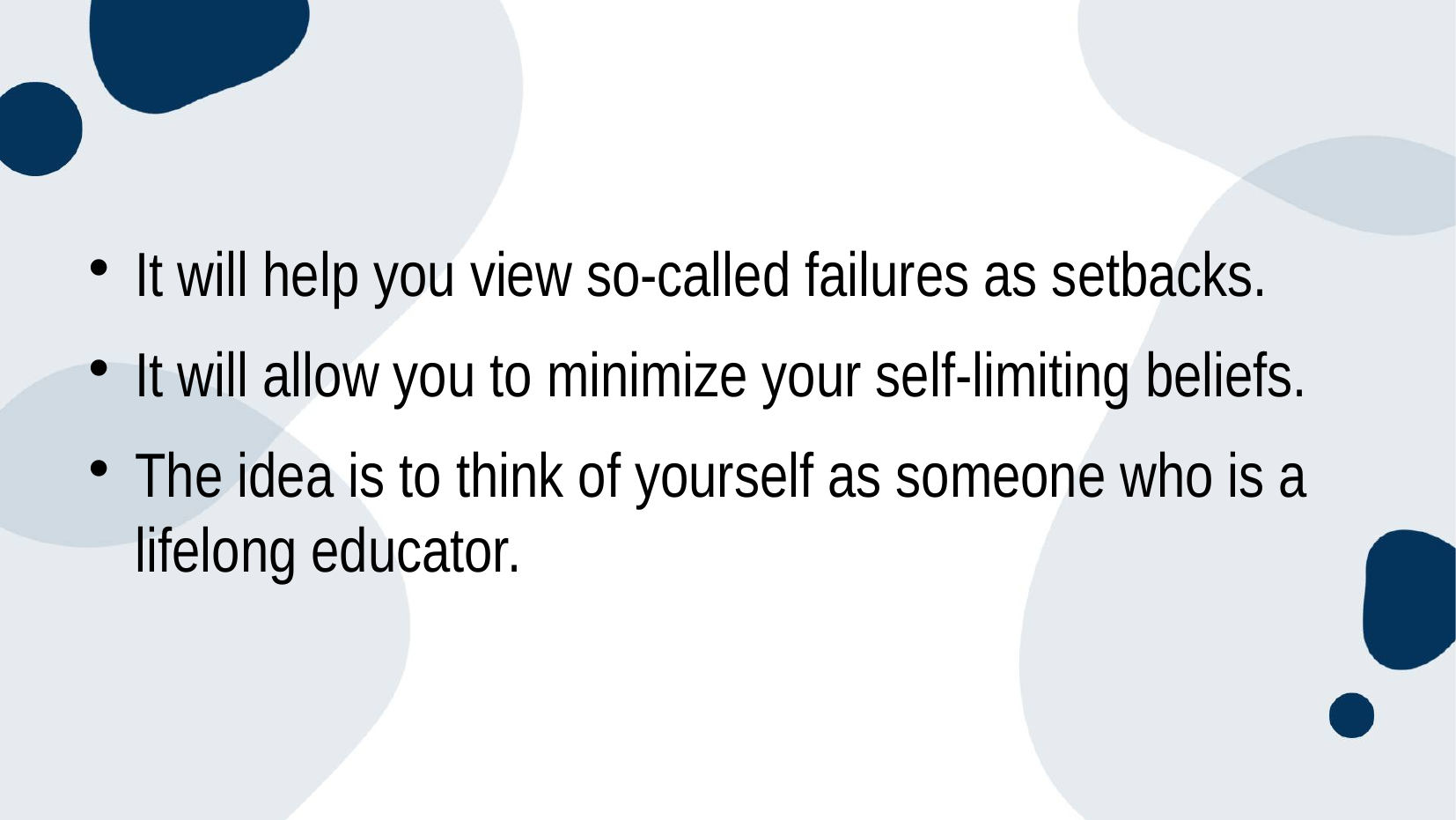

#
It will help you view so-called failures as setbacks.
It will allow you to minimize your self-limiting beliefs.
The idea is to think of yourself as someone who is a lifelong educator.